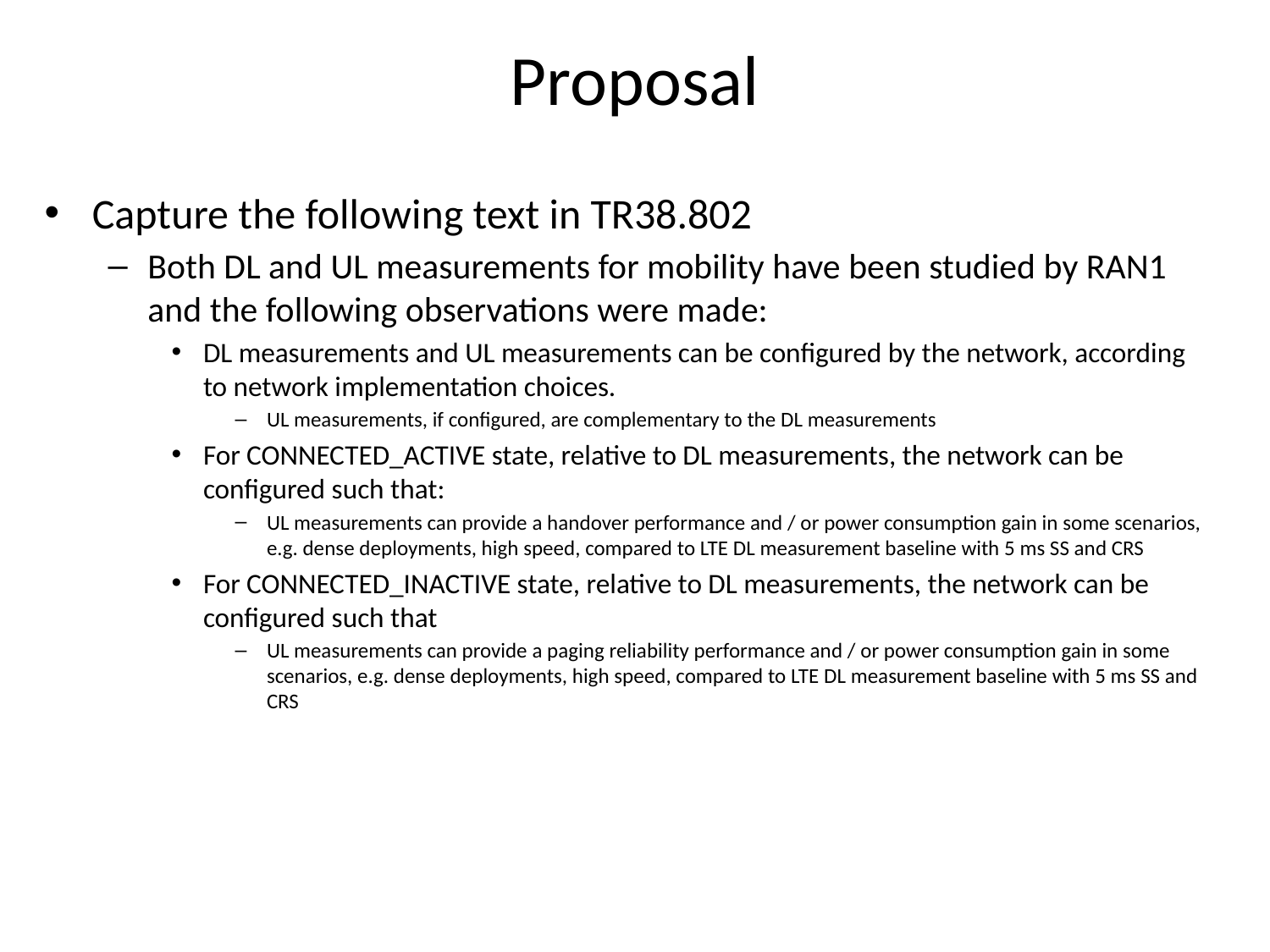

Proposal
Capture the following text in TR38.802
Both DL and UL measurements for mobility have been studied by RAN1 and the following observations were made:
DL measurements and UL measurements can be configured by the network, according to network implementation choices.
UL measurements, if configured, are complementary to the DL measurements
For CONNECTED_ACTIVE state, relative to DL measurements, the network can be configured such that:
UL measurements can provide a handover performance and / or power consumption gain in some scenarios, e.g. dense deployments, high speed, compared to LTE DL measurement baseline with 5 ms SS and CRS
For CONNECTED_INACTIVE state, relative to DL measurements, the network can be configured such that
UL measurements can provide a paging reliability performance and / or power consumption gain in some scenarios, e.g. dense deployments, high speed, compared to LTE DL measurement baseline with 5 ms SS and CRS